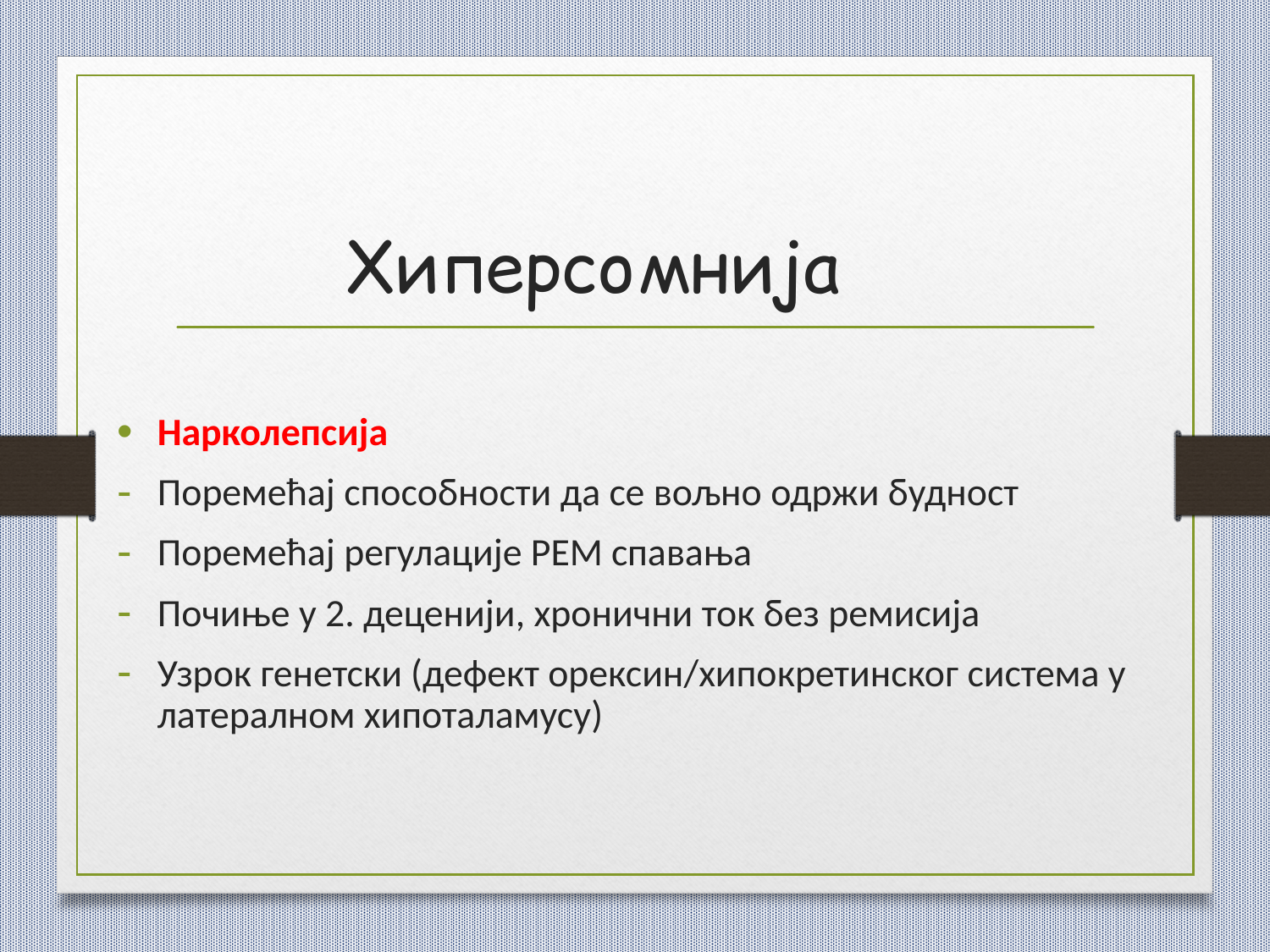

# Хиперсомнија
Нарколепсија
Поремећај способности да се вољно одржи будност
Поремећај регулације РЕМ спавања
Почиње у 2. деценији, хронични ток без ремисија
Узрок генетски (дефект орексин/хипокретинског система у латералном хипоталамусу)